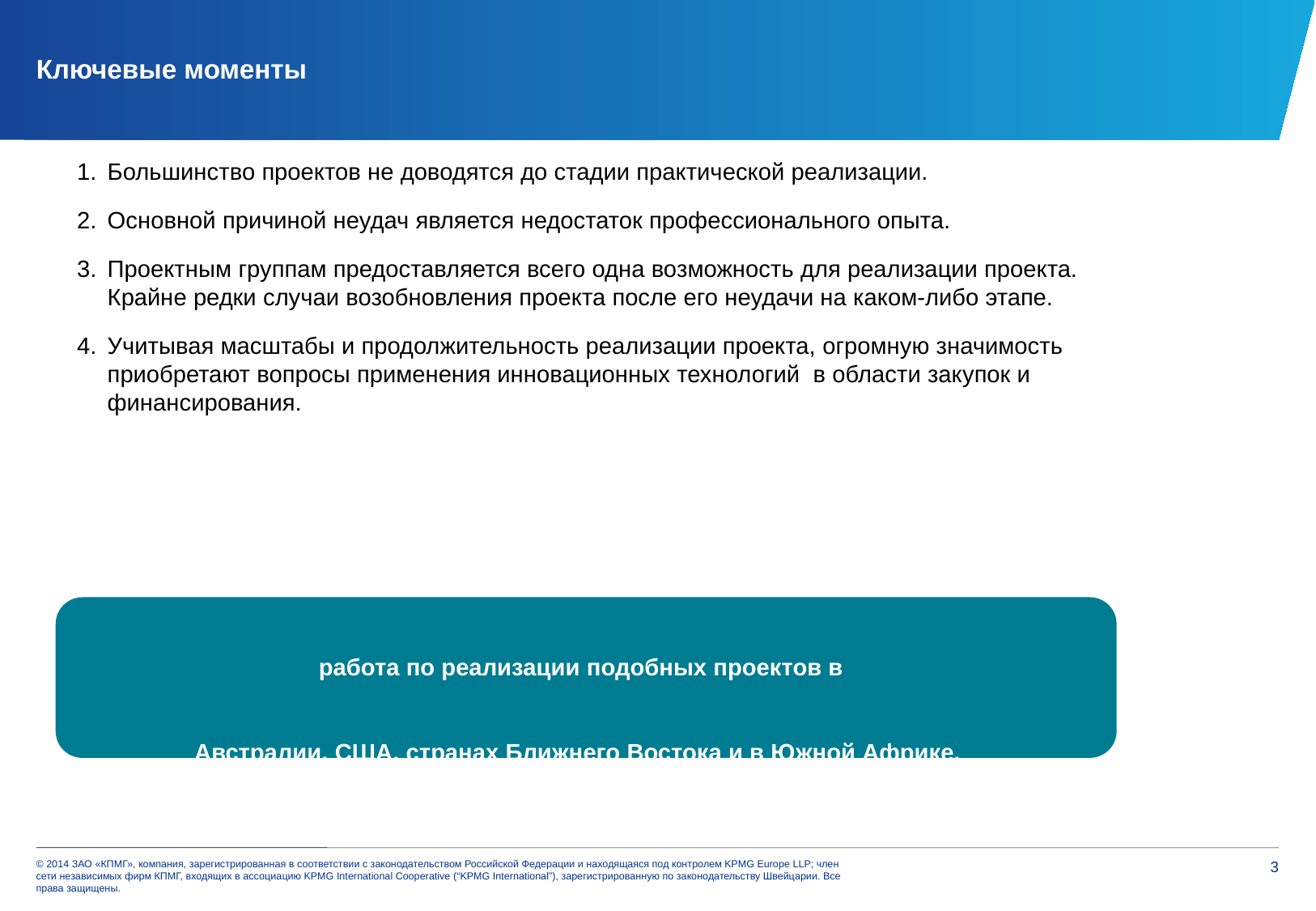

# Ключевые моменты
Большинство проектов не доводятся до стадии практической реализации.
Основной причиной неудач является недостаток профессионального опыта.
Проектным группам предоставляется всего одна возможность для реализации проекта. Крайне редки случаи возобновления проекта после его неудачи на каком-либо этапе.
Учитывая масштабы и продолжительность реализации проекта, огромную значимость приобретают вопросы применения инновационных технологий  в области закупок и финансирования.

Нами накоплен беспрецедентный опыт работы в качестве стратегического и финансового консультанта в области ВСМ: успешно завершен ряд сделок в Европе, и в настоящее время ведется
\\\

 работа по реализации подобных проектов в

Австралии, США, странах Ближнего Востока и в Южной Африке.